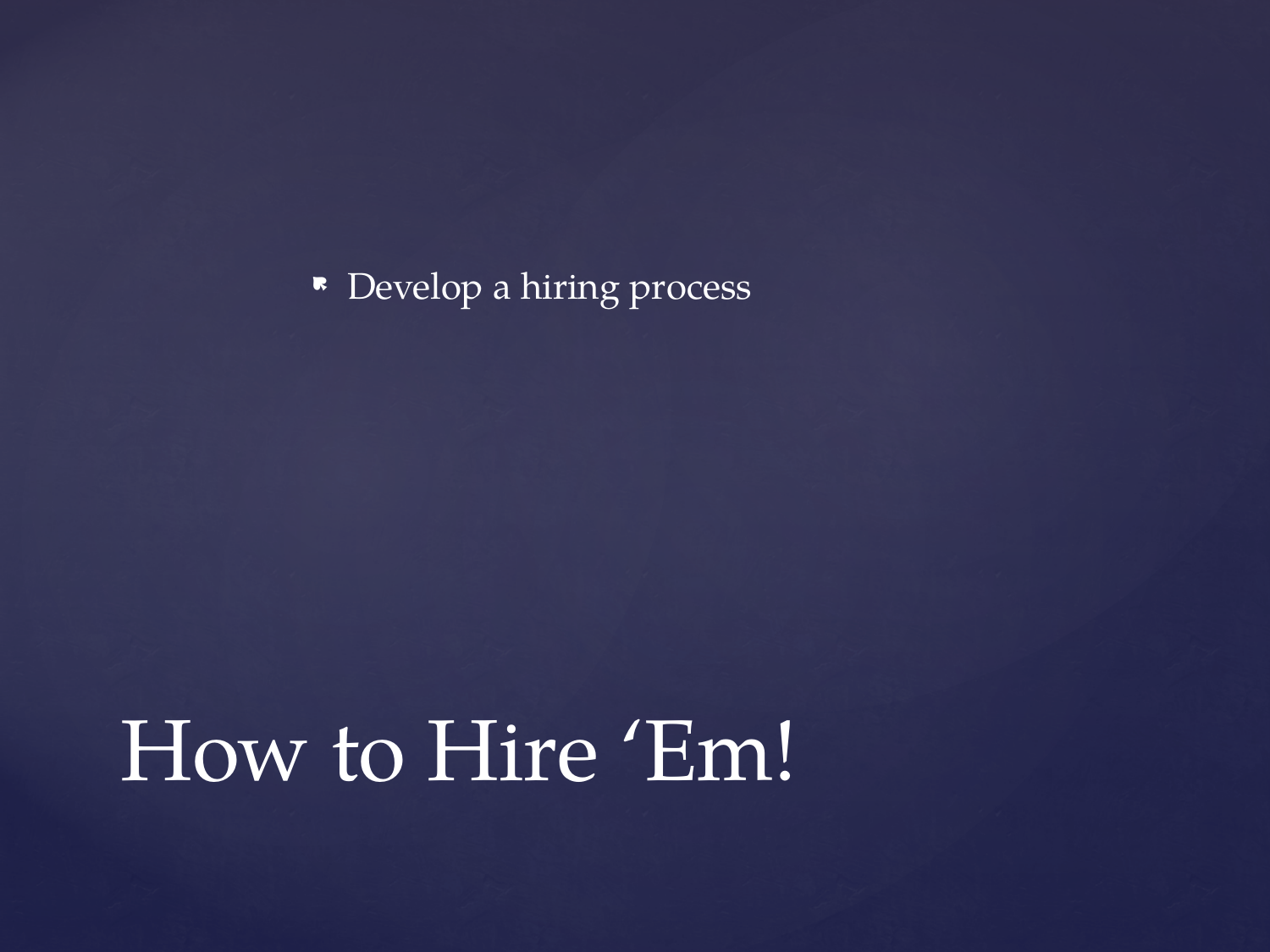

Develop a hiring process

# How to Hire ‘Em!